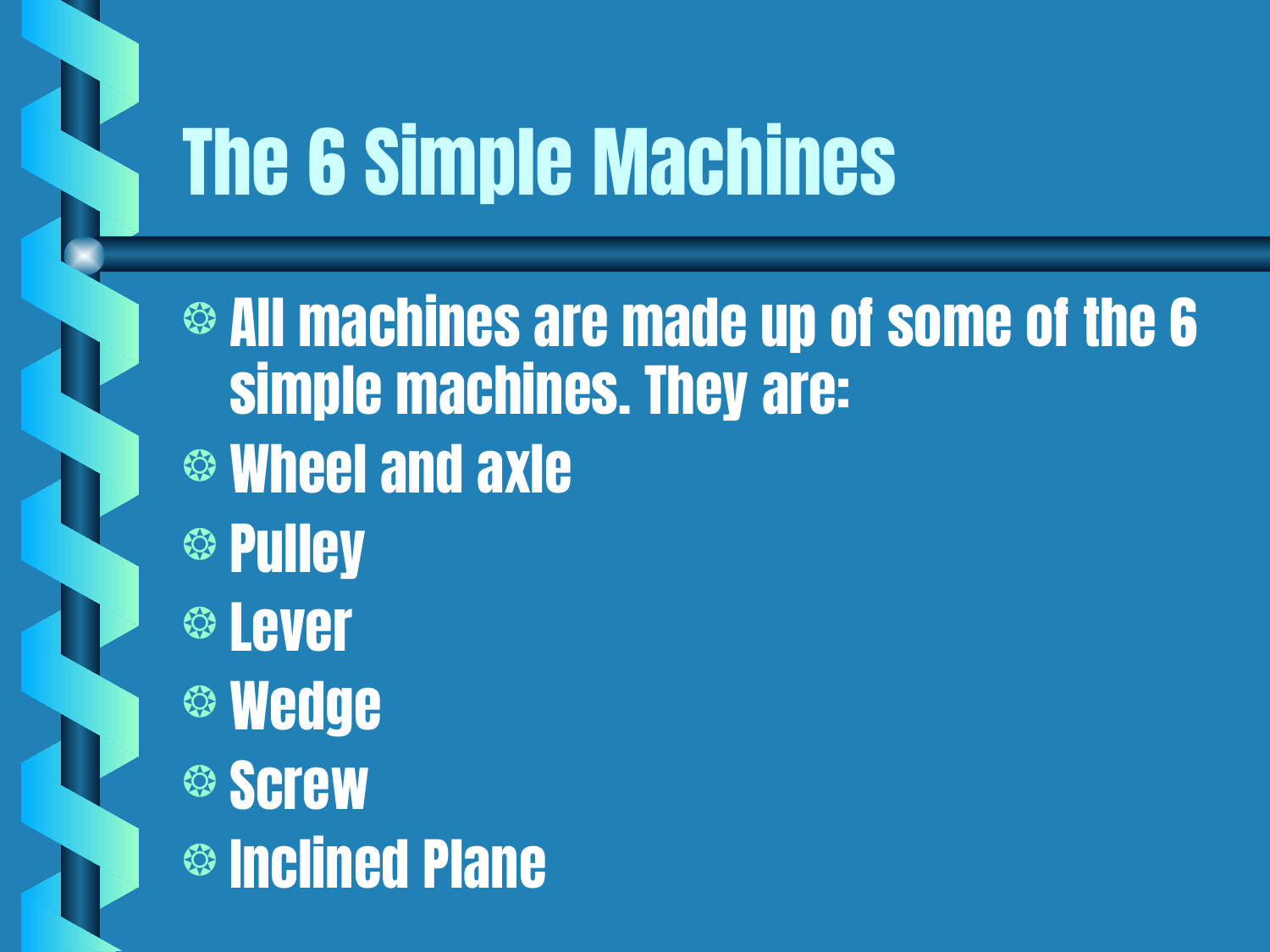

# The 6 Simple Machines
All machines are made up of some of the 6 simple machines. They are:
Wheel and axle
Pulley
Lever
Wedge
Screw
Inclined Plane